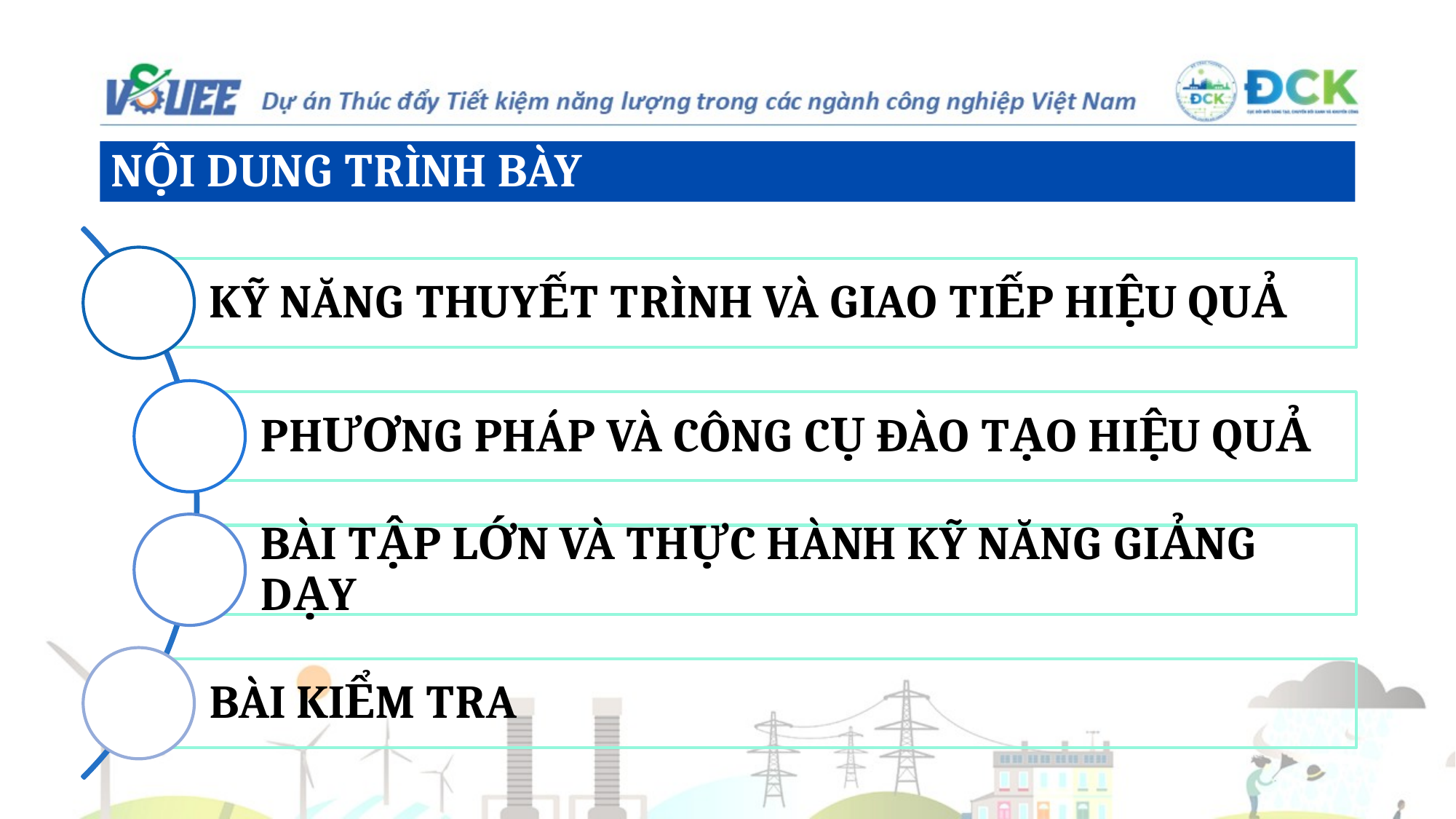

# NỘI DUNG TRÌNH BÀY
KỸ NĂNG THUYẾT TRÌNH VÀ GIAO TIẾP HIỆU QUẢ
PHƯƠNG PHÁP VÀ CÔNG CỤ ĐÀO TẠO HIỆU QUẢ
BÀI TẬP LỚN VÀ THỰC HÀNH KỸ NĂNG GIẢNG DẠY
BÀI KIỂM TRA